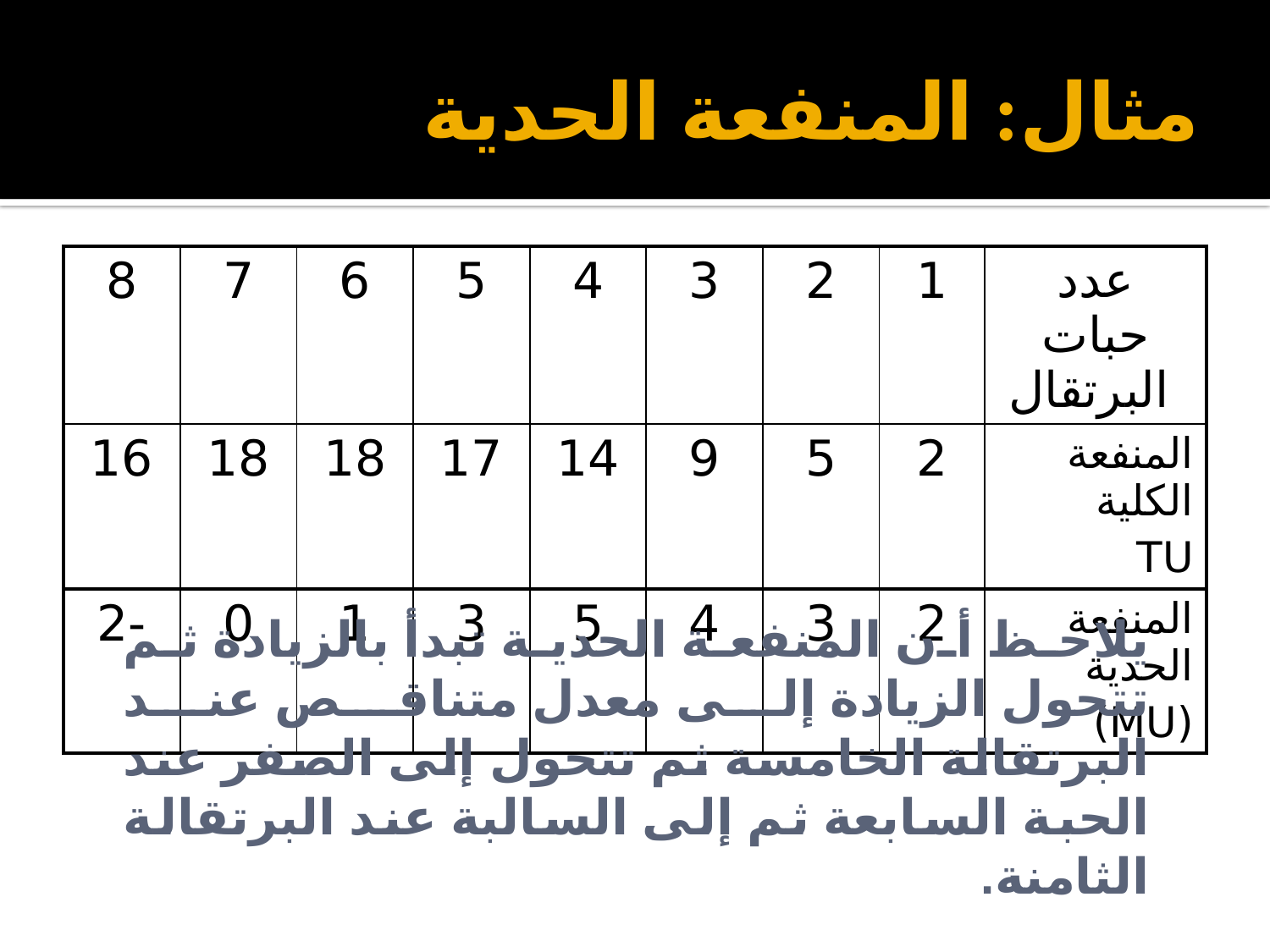

# مثال: المنفعة الحدية
| 8 | 7 | 6 | 5 | 4 | 3 | 2 | 1 | عدد حبات البرتقال |
| --- | --- | --- | --- | --- | --- | --- | --- | --- |
| 16 | 18 | 18 | 17 | 14 | 9 | 5 | 2 | المنفعة الكلية TU |
| 2- | 0 | 1 | 3 | 5 | 4 | 3 | 2 | المنفعة الحدية (MU) |
يلاحظ أن المنفعة الحدية تبدأ بالزيادة ثم تتحول الزيادة إلى معدل متناقص عند البرتقالة الخامسة ثم تتحول إلى الصفر عند الحبة السابعة ثم إلى السالبة عند البرتقالة الثامنة.